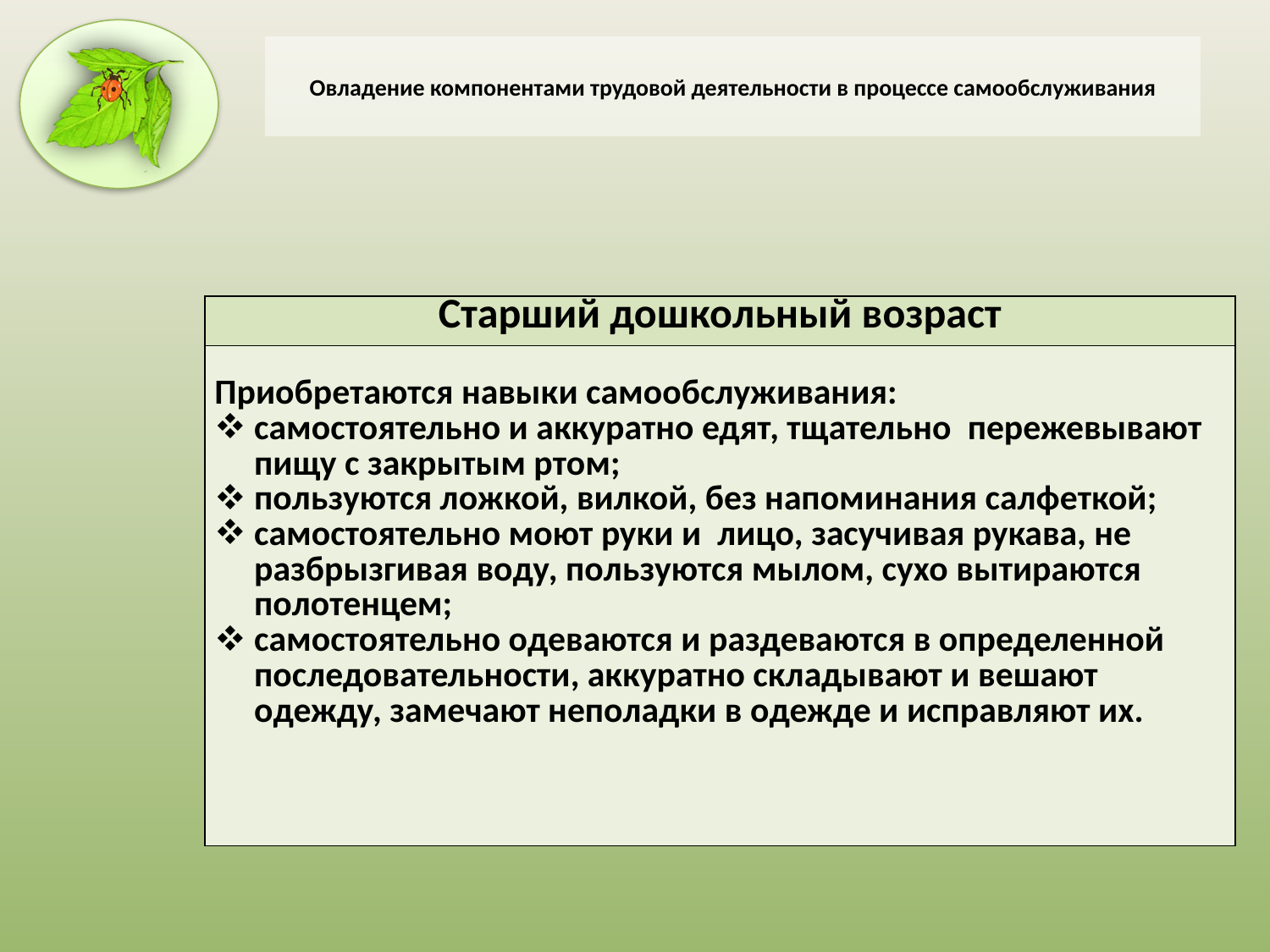

# Овладение компонентами трудовой деятельности в процессе самообслуживания
| Старший дошкольный возраст |
| --- |
| Приобретаются навыки самообслуживания: самостоятельно и аккуратно едят, тщательно  пережевывают пищу с закрытым ртом; пользуются ложкой, вилкой, без напоминания салфеткой; самостоятельно моют руки и лицо, засучивая рукава, не разбрызгивая воду, пользуются мылом, сухо вытираются полотенцем; самостоятельно одеваются и раздеваются в определенной последовательности, аккуратно складывают и вешают одежду, замечают неполадки в одежде и исправляют их. |